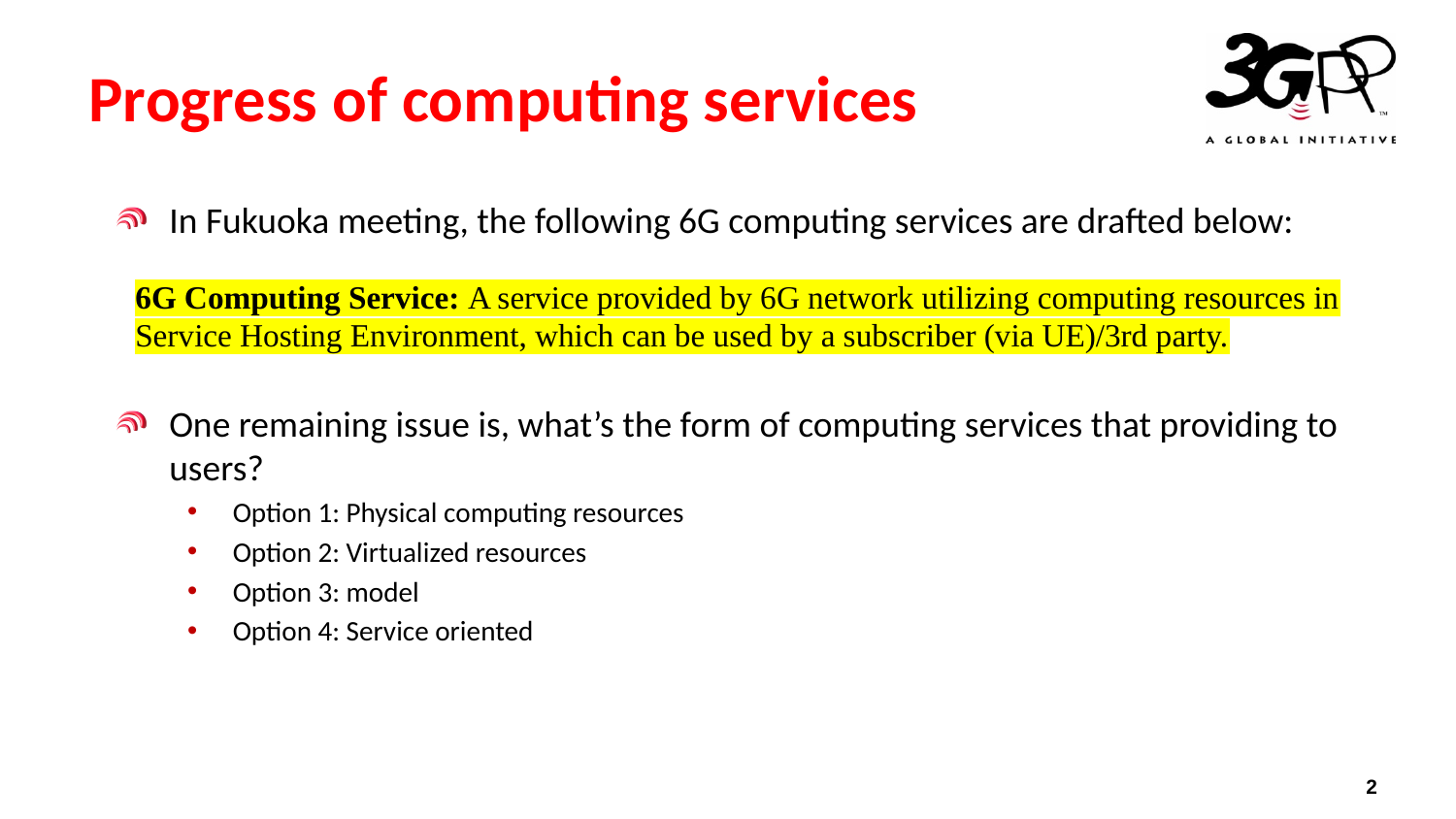

# Progress of computing services
In Fukuoka meeting, the following 6G computing services are drafted below:

One remaining issue is, what’s the form of computing services that providing to users?
Option 1: Physical computing resources
Option 2: Virtualized resources
Option 3: model
Option 4: Service oriented

6G Computing Service: A service provided by 6G network utilizing computing resources in Service Hosting Environment, which can be used by a subscriber (via UE)/3rd party.